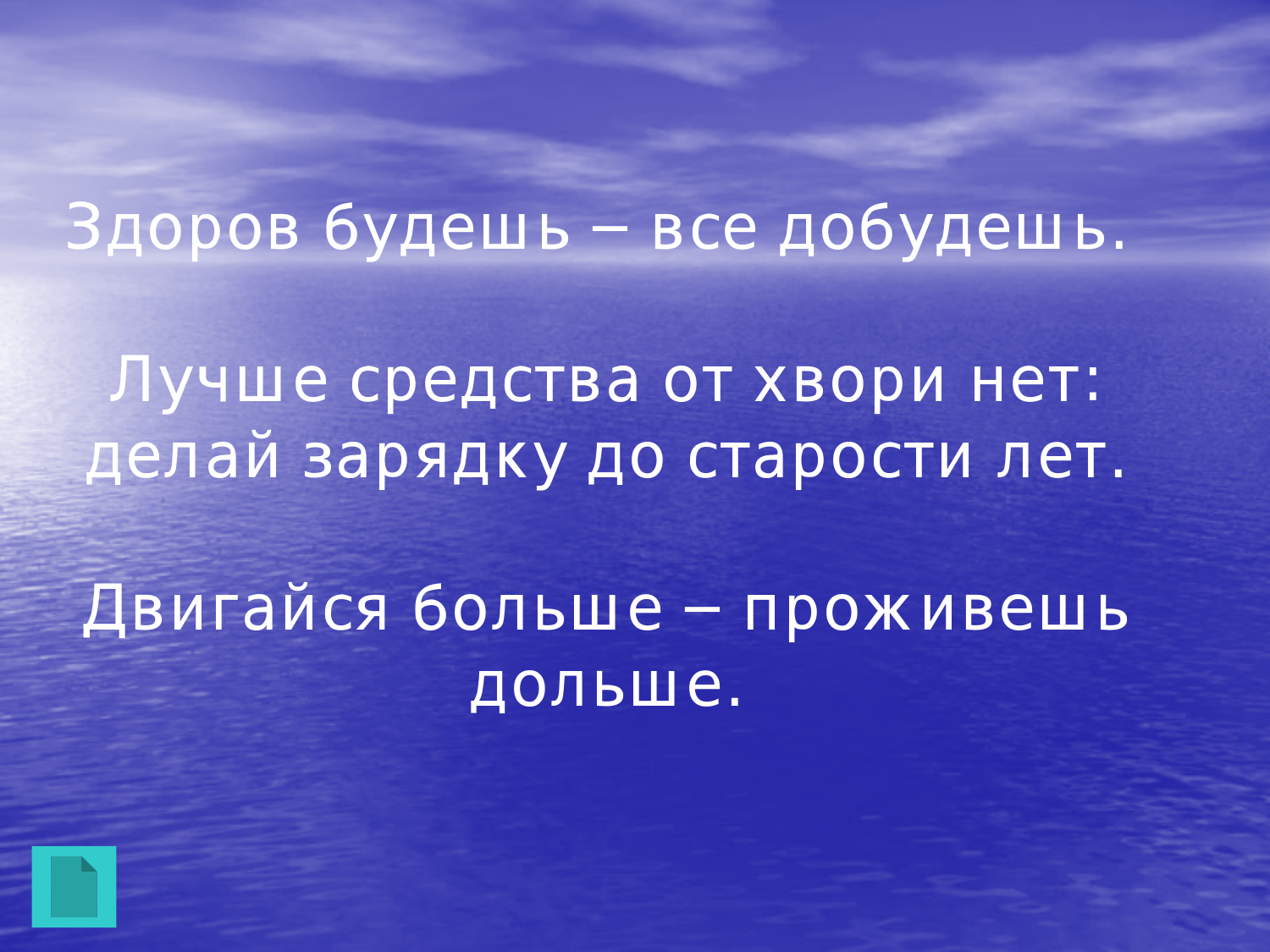

Здоров будешь – все добудешь.

Лучше средства от хвори нет: делай зарядку до старости лет.

Двигайся больше – проживешь дольше.